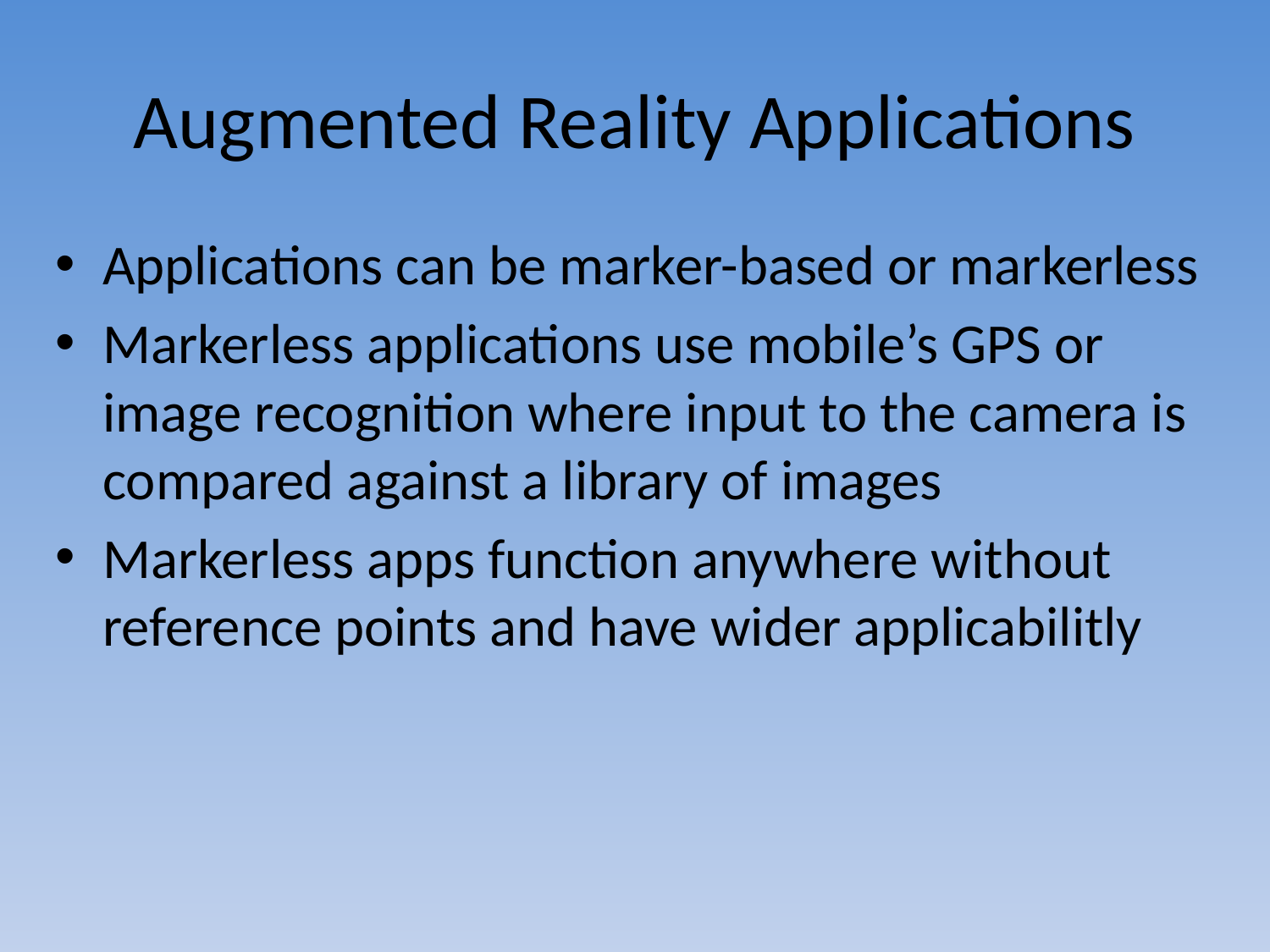

# Augmented Reality Applications
Applications can be marker-based or markerless
Markerless applications use mobile’s GPS or image recognition where input to the camera is compared against a library of images
Markerless apps function anywhere without reference points and have wider applicabilitly